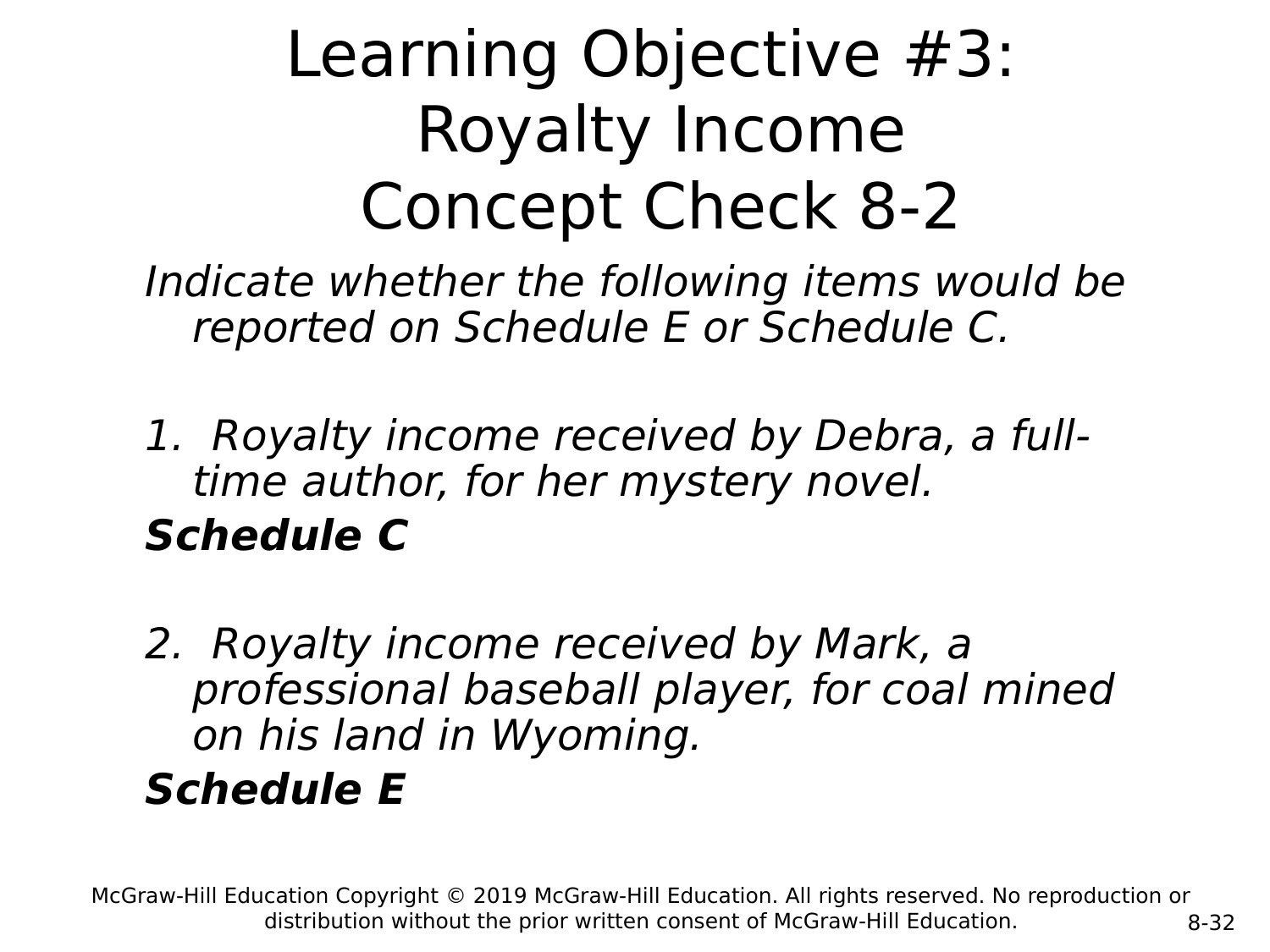

# Learning Objective #3:  Royalty Income Concept Check 8-2
Indicate whether the following items would be reported on Schedule E or Schedule C.

1.  Royalty income received by Debra, a full-time author, for her mystery novel.
Schedule C

2.  Royalty income received by Mark, a professional baseball player, for coal mined on his land in Wyoming.
Schedule E
McGraw-Hill Education Copyright © 2019 McGraw-Hill Education. All rights reserved. No reproduction or distribution without the prior written consent of McGraw-Hill Education.
8-32